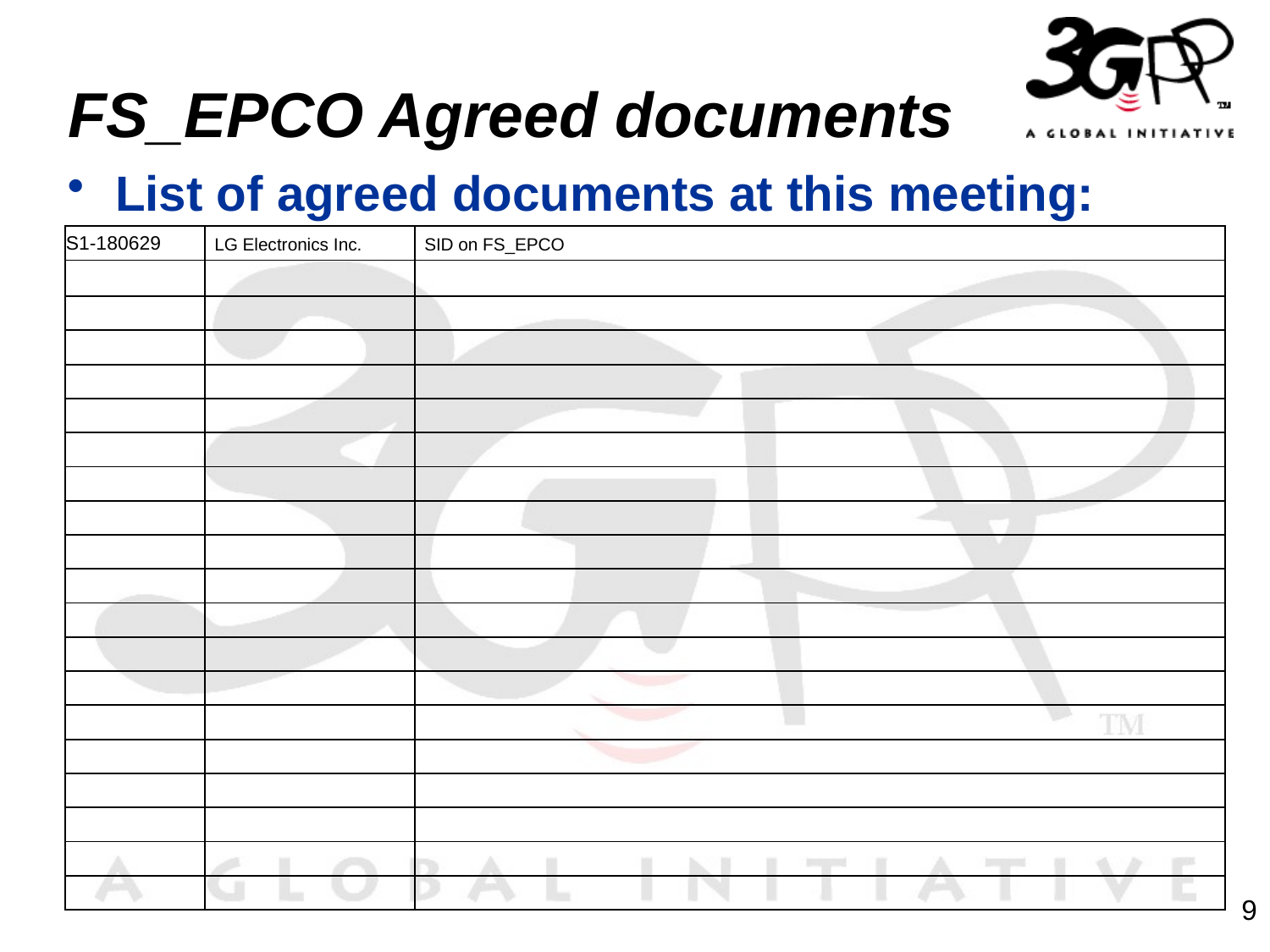

# FS_EPCO Agreed documents
List of agreed documents at this meeting:

| S1-180629 | LG Electronics Inc. | SID on FS\_EPCO |
| --- | --- | --- |
|  |  |  |
|  |  |  |
|  |  |  |
|  |  |  |
|  |  |  |
|  |  |  |
|  |  |  |
|  |  |  |
|  |  |  |
|  |  |  |
|  |  |  |
|  |  |  |
|  |  |  |
|  |  |  |
|  |  |  |
|  |  |  |
|  |  |  |
|  |  |  |
|  |  |  |
9